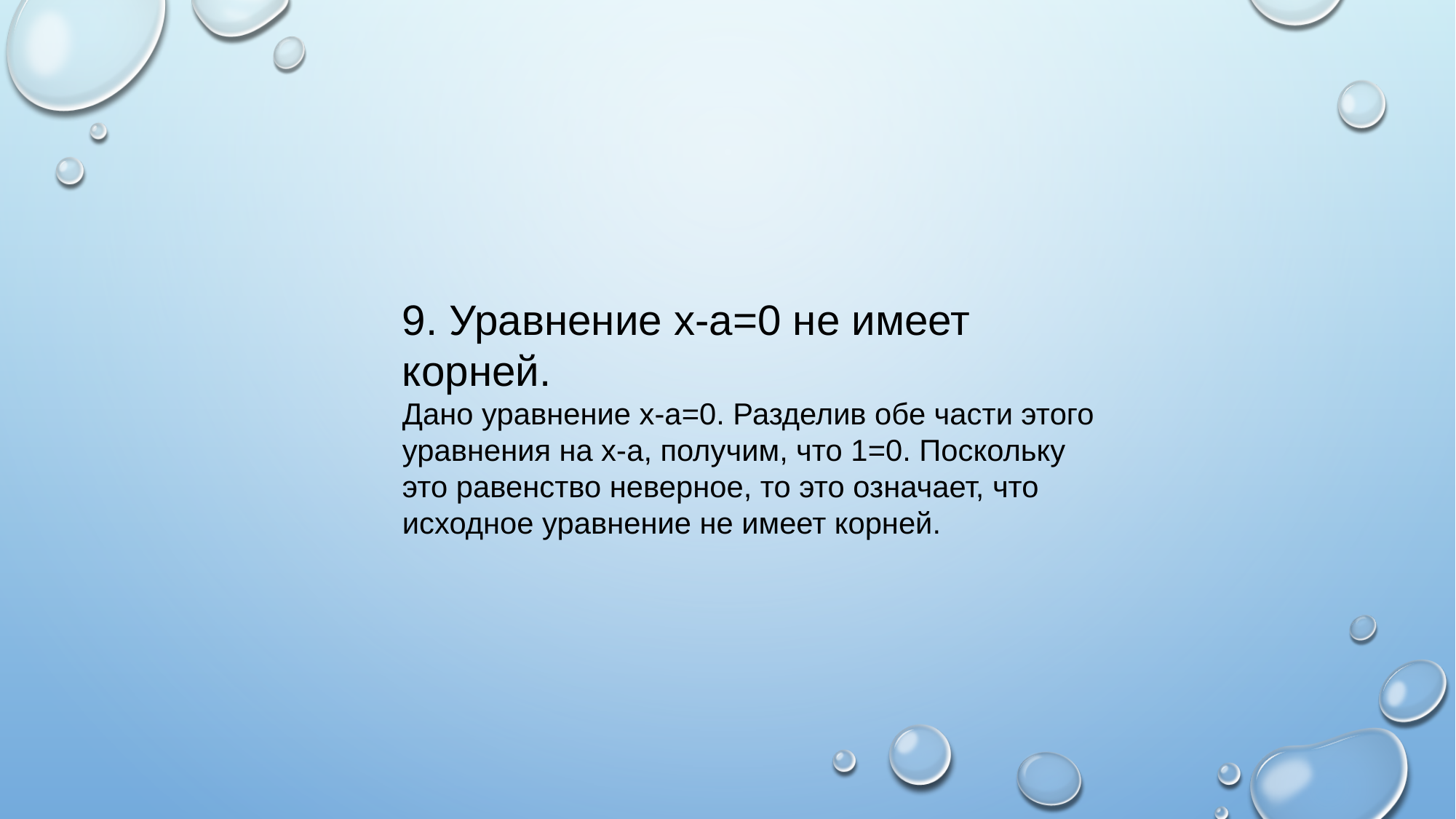

9. Уравнение x-a=0 не имеет корней.
Дано уравнение x-a=0. Разделив обе части этого уравнения на x-a, получим, что 1=0. Поскольку это равенство неверное, то это означает, что исходное уравнение не имеет корней.